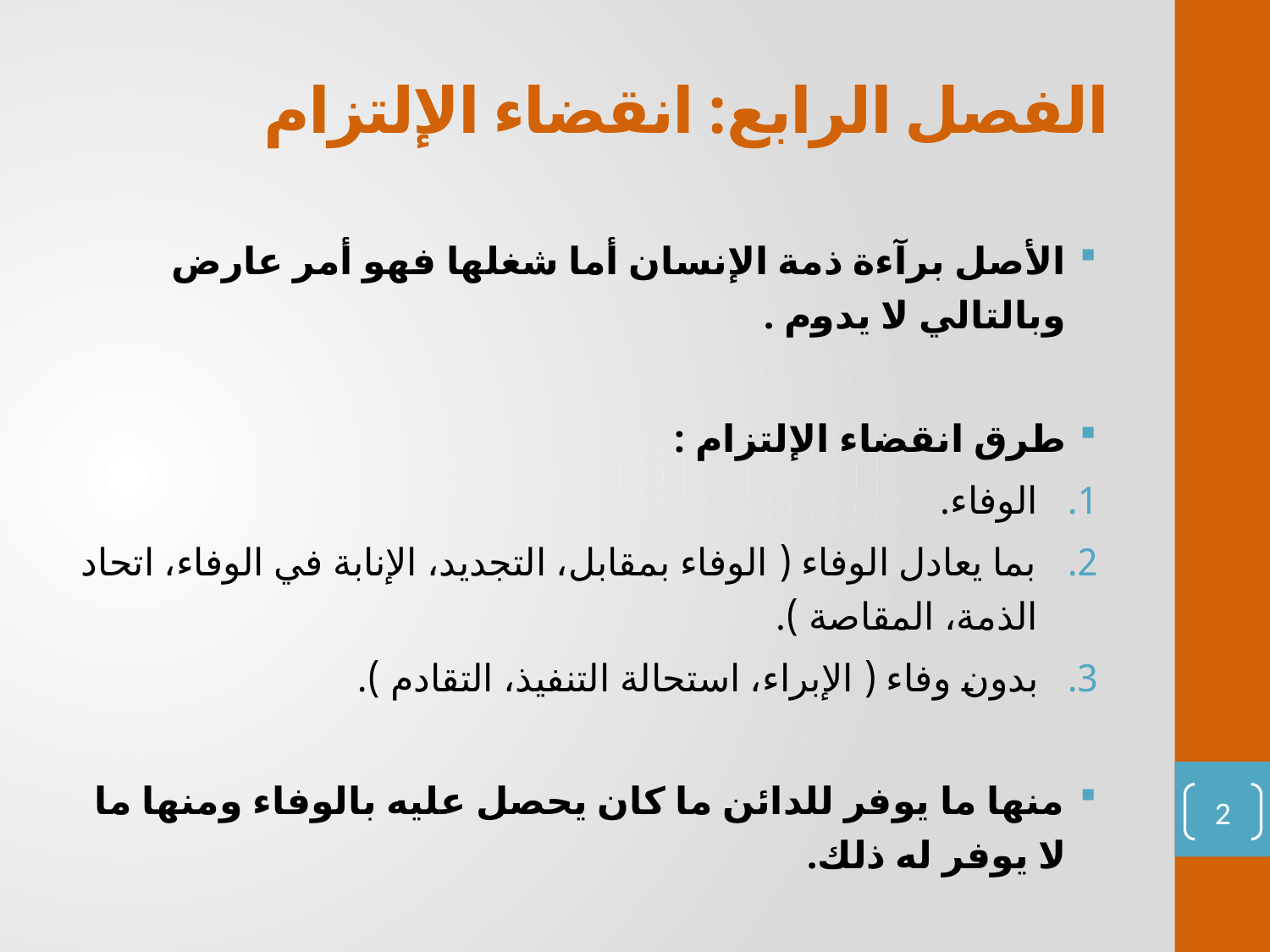

# الفصل الرابع: انقضاء الإلتزام
الأصل برآءة ذمة الإنسان أما شغلها فهو أمر عارض وبالتالي لا يدوم .

طرق انقضاء الإلتزام :
الوفاء.
بما يعادل الوفاء ( الوفاء بمقابل، التجديد، الإنابة في الوفاء، اتحاد الذمة، المقاصة ).
بدون وفاء ( الإبراء، استحالة التنفيذ، التقادم ).

منها ما يوفر للدائن ما كان يحصل عليه بالوفاء ومنها ما لا يوفر له ذلك.
2